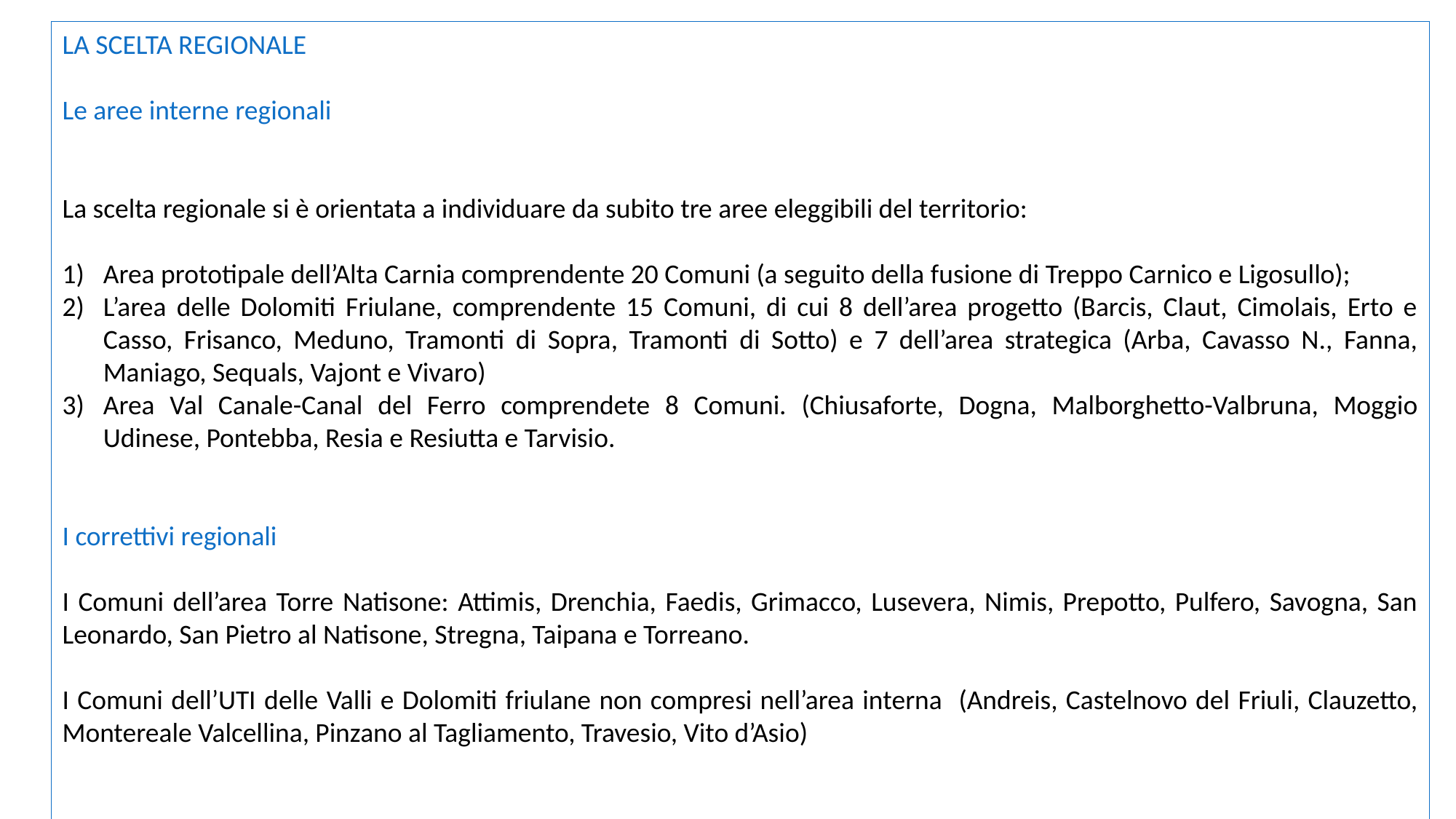

LA SCELTA REGIONALE

Le aree interne regionali

La scelta regionale si è orientata a individuare da subito tre aree eleggibili del territorio:

Area prototipale dell’Alta Carnia comprendente 20 Comuni (a seguito della fusione di Treppo Carnico e Ligosullo);
L’area delle Dolomiti Friulane, comprendente 15 Comuni, di cui 8 dell’area progetto (Barcis, Claut, Cimolais, Erto e Casso, Frisanco, Meduno, Tramonti di Sopra, Tramonti di Sotto) e 7 dell’area strategica (Arba, Cavasso N., Fanna, Maniago, Sequals, Vajont e Vivaro)
Area Val Canale-Canal del Ferro comprendete 8 Comuni. (Chiusaforte, Dogna, Malborghetto-Valbruna, Moggio Udinese, Pontebba, Resia e Resiutta e Tarvisio.

I correttivi regionali

I Comuni dell’area Torre Natisone: Attimis, Drenchia, Faedis, Grimacco, Lusevera, Nimis, Prepotto, Pulfero, Savogna, San Leonardo, San Pietro al Natisone, Stregna, Taipana e Torreano.

I Comuni dell’UTI delle Valli e Dolomiti friulane non compresi nell’area interna  (Andreis, Castelnovo del Friuli, Clauzetto, Montereale Valcellina, Pinzano al Tagliamento, Travesio, Vito d’Asio)